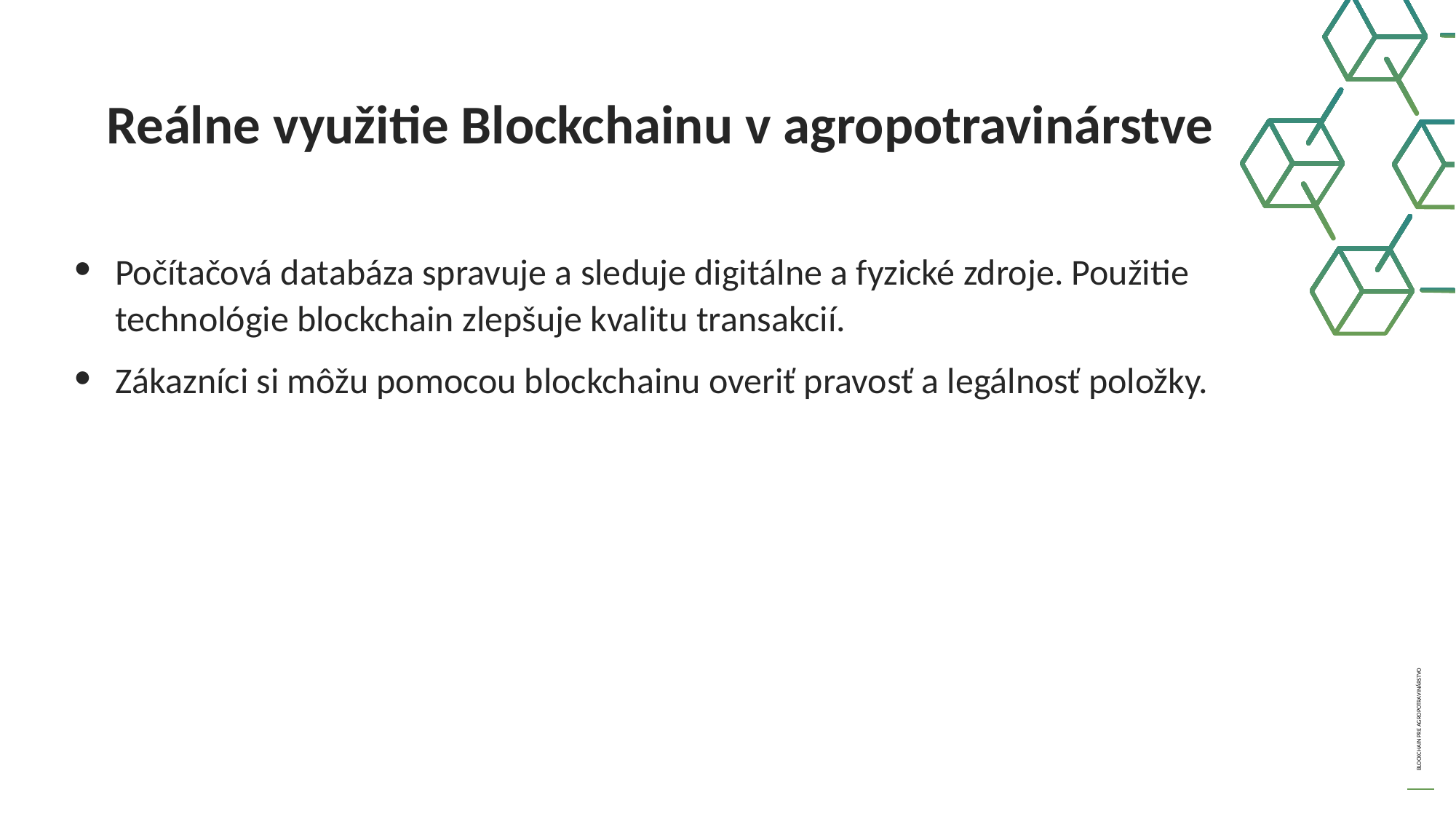

Reálne využitie Blockchainu v agropotravinárstve
Počítačová databáza spravuje a sleduje digitálne a fyzické zdroje. Použitie technológie blockchain zlepšuje kvalitu transakcií.
Zákazníci si môžu pomocou blockchainu overiť pravosť a legálnosť položky.